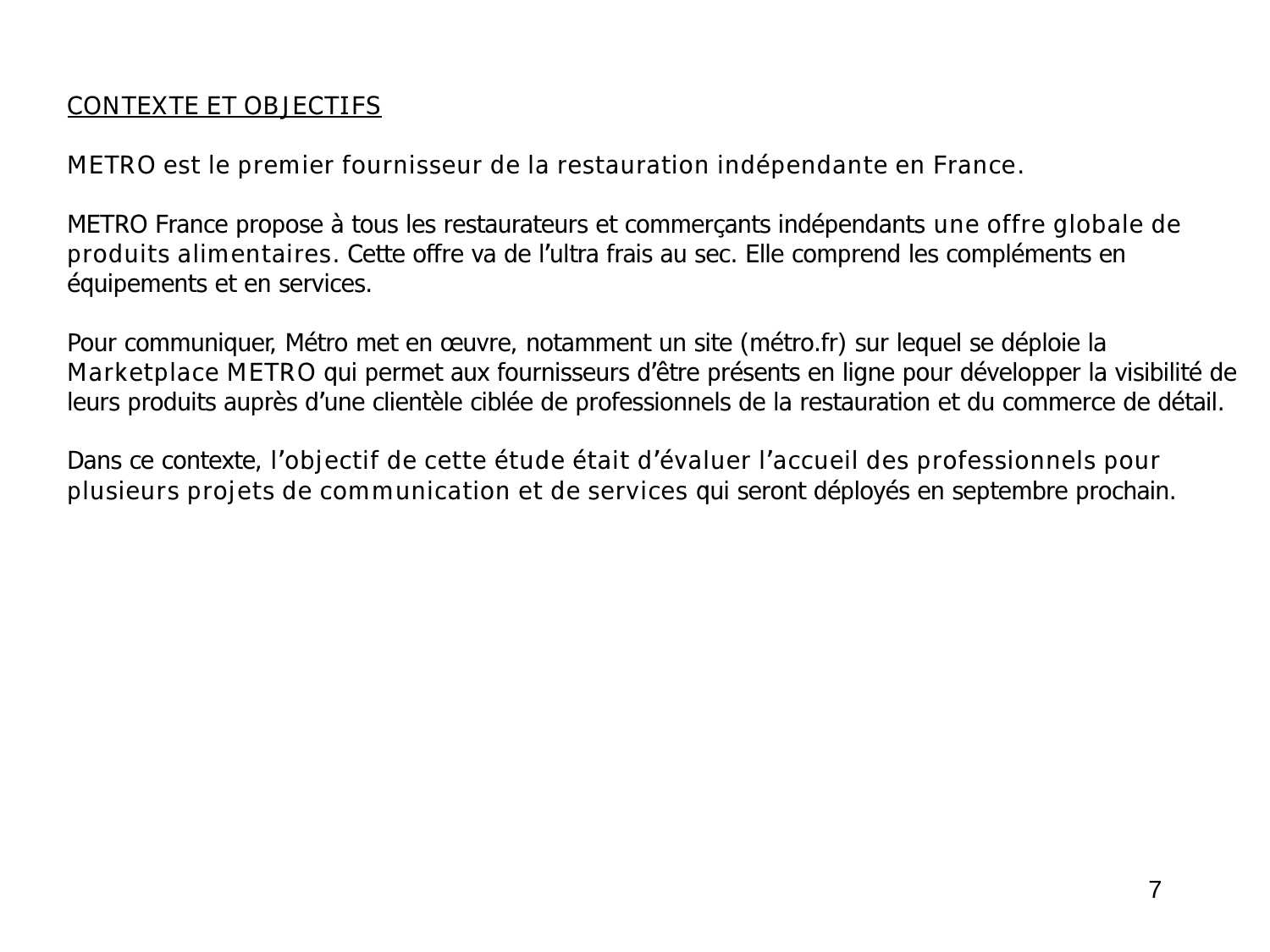

CONTEXTE ET OBJECTIFS

METRO est le premier fournisseur de la restauration indépendante en France.

METRO France propose à tous les restaurateurs et commerçants indépendants une offre globale de produits alimentaires. Cette offre va de l’ultra frais au sec. Elle comprend les compléments en équipements et en services.

Pour communiquer, Métro met en œuvre, notamment un site (métro.fr) sur lequel se déploie la Marketplace METRO qui permet aux fournisseurs d’être présents en ligne pour développer la visibilité de leurs produits auprès d’une clientèle ciblée de professionnels de la restauration et du commerce de détail.

Dans ce contexte, l’objectif de cette étude était d’évaluer l’accueil des professionnels pour plusieurs projets de communication et de services qui seront déployés en septembre prochain.
7